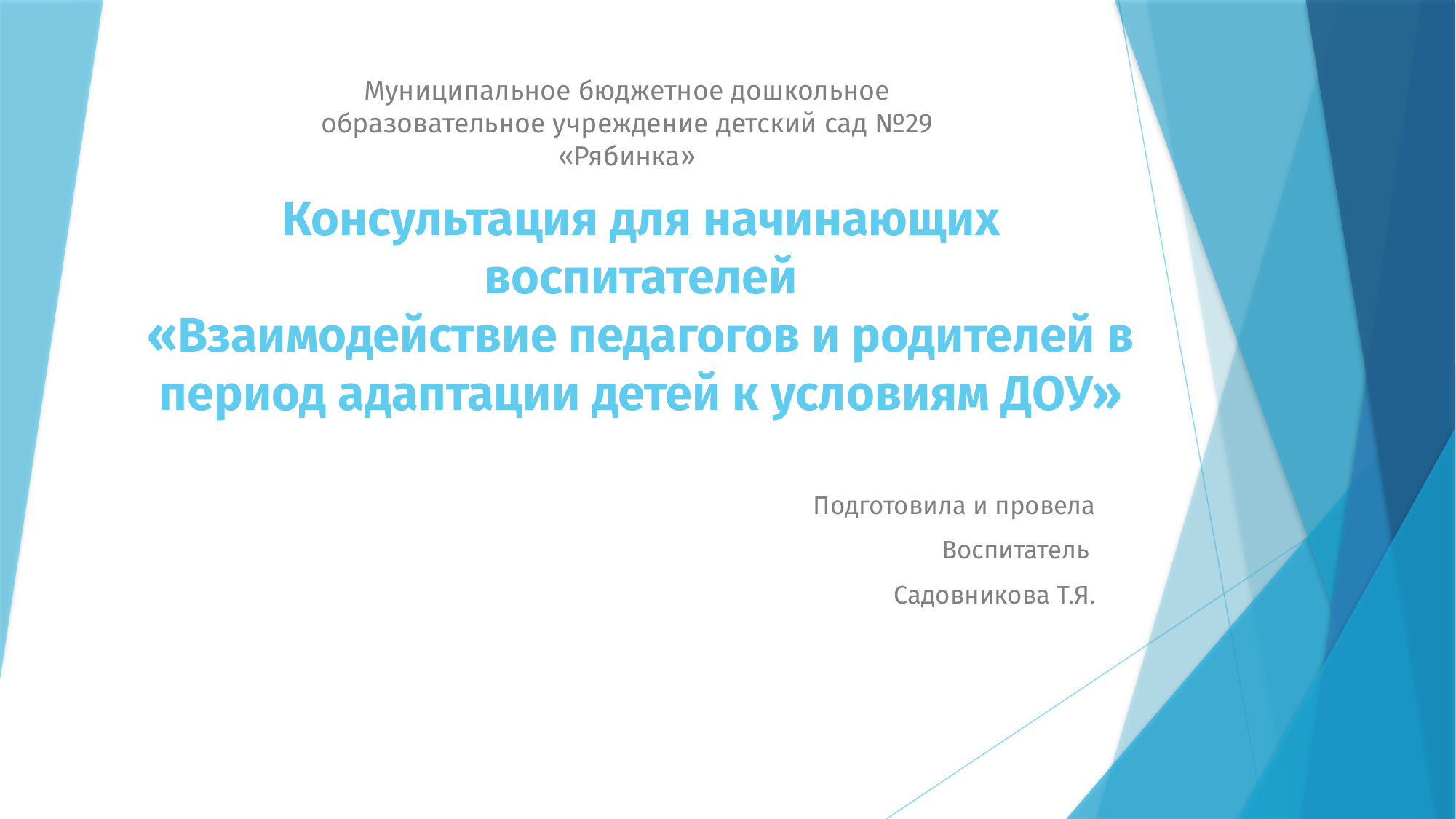

Муниципальное бюджетное дошкольное образовательное учреждение детский сад №29 «Рябинка»
# Консультация для начинающих воспитателей «Взаимодействие педагогов и родителей в период адаптации детей к условиям ДОУ»
Подготовила и провела
Воспитатель
Садовникова Т.Я.